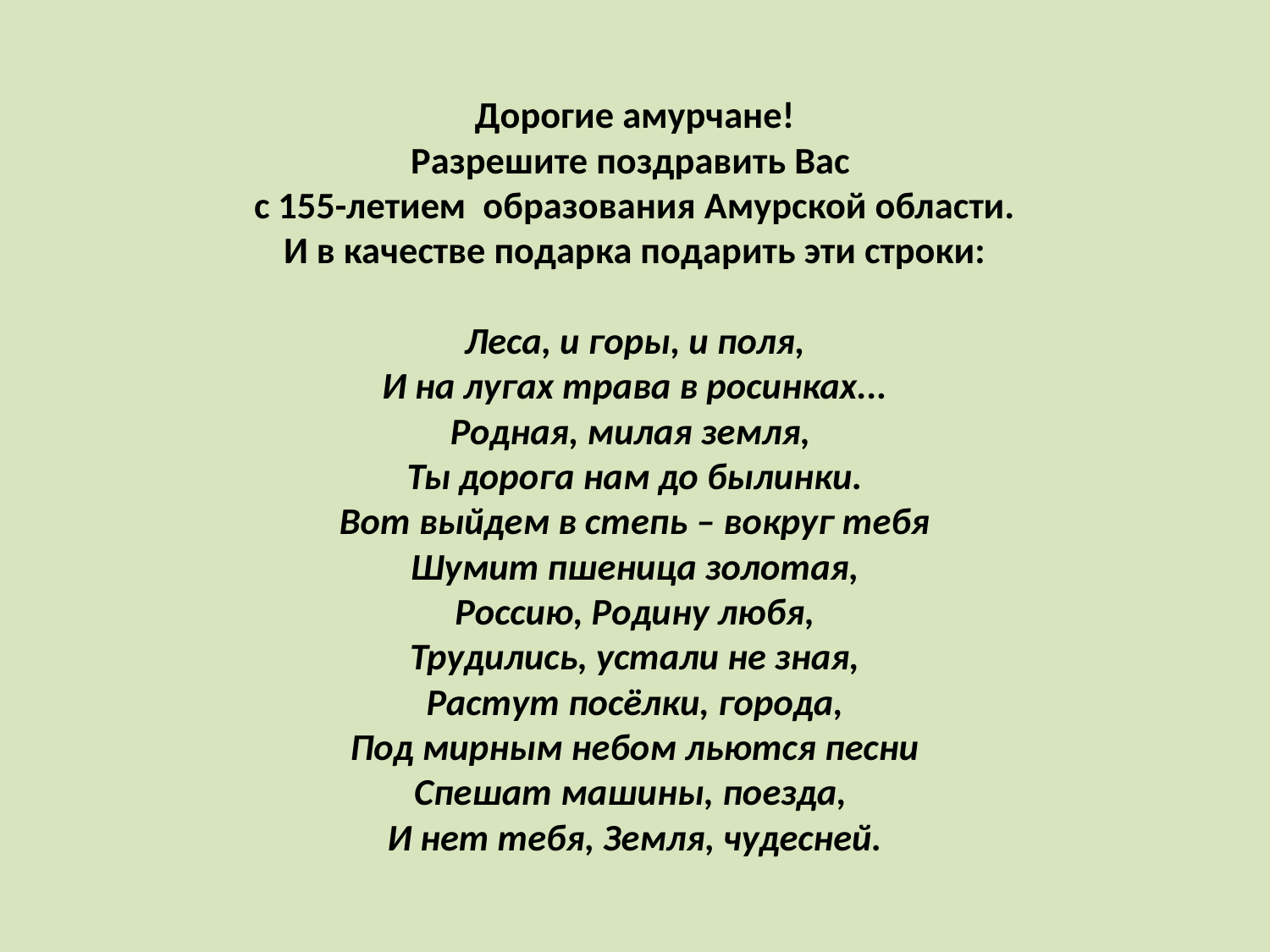

# Дорогие амурчане! Разрешите поздравить Вас с 155-летием  образования Амурской области. И в качестве подарка подарить эти строки: Леса, и горы, и поля, И на лугах трава в росинках... Родная, милая земля, Ты дорога нам до былинки. Вот выйдем в степь – вокруг тебя Шумит пшеница золотая, Россию, Родину любя, Трудились, устали не зная, Растут посёлки, города, Под мирным небом льются песни Спешат машины, поезда, И нет тебя, Земля, чудесней.